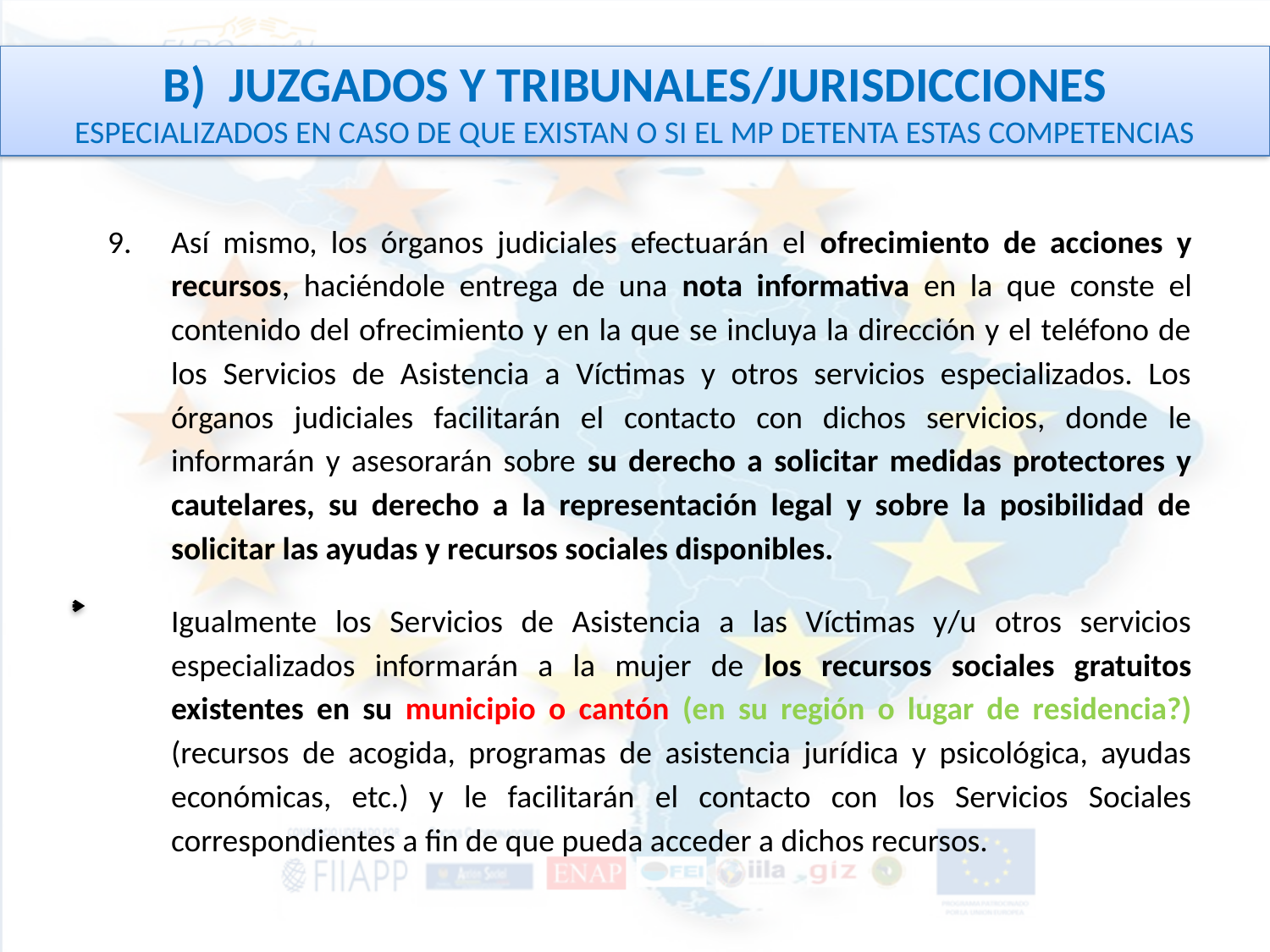

B)  JUZGADOS Y TRIBUNALES/JURISDICCIONES
ESPECIALIZADOS EN CASO DE QUE EXISTAN O SI EL MP DETENTA ESTAS COMPETENCIAS
Así mismo, los órganos judiciales efectuarán el ofrecimiento de acciones y recursos, haciéndole entrega de una nota informativa en la que conste el contenido del ofrecimiento y en la que se incluya la dirección y el teléfono de los Servicios de Asistencia a Víctimas y otros servicios especializados. Los órganos judiciales facilitarán el contacto con dichos servicios, donde le informarán y asesorarán sobre su derecho a solicitar medidas protectores y cautelares, su derecho a la representación legal y sobre la posibilidad de solicitar las ayudas y recursos sociales disponibles.

Igualmente los Servicios de Asistencia a las Víctimas y/u otros servicios especializados informarán a la mujer de los recursos sociales gratuitos existentes en su municipio o cantón (en su región o lugar de residencia?) (recursos de acogida, programas de asistencia jurídica y psicológica, ayudas económicas, etc.) y le facilitarán el contacto con los Servicios Sociales correspondientes a fin de que pueda acceder a dichos recursos.